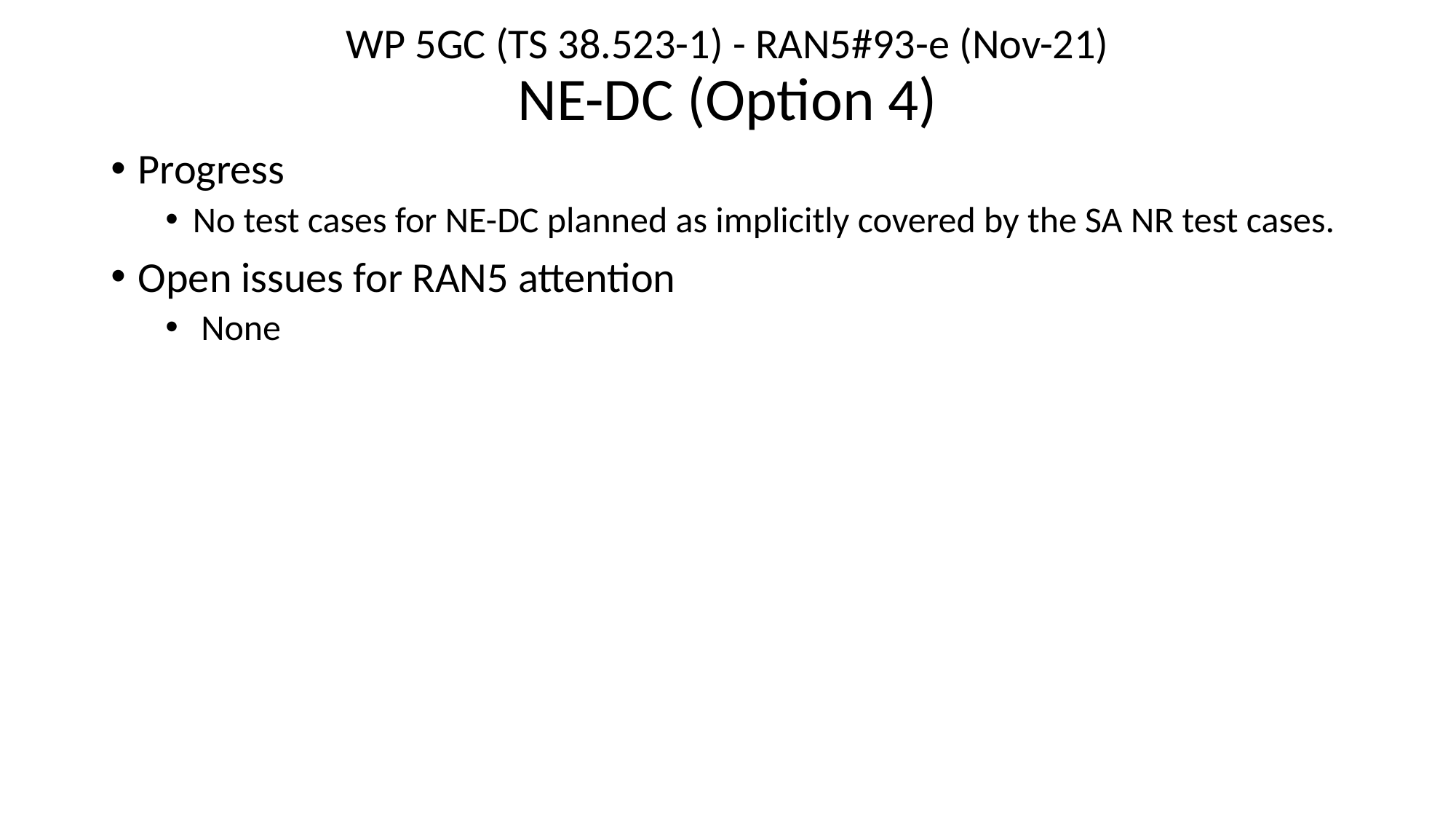

# WP 5GC (TS 38.523-1) - RAN5#93-e (Nov-21) NE-DC (Option 4)
Progress
No test cases for NE-DC planned as implicitly covered by the SA NR test cases.
Open issues for RAN5 attention
 None